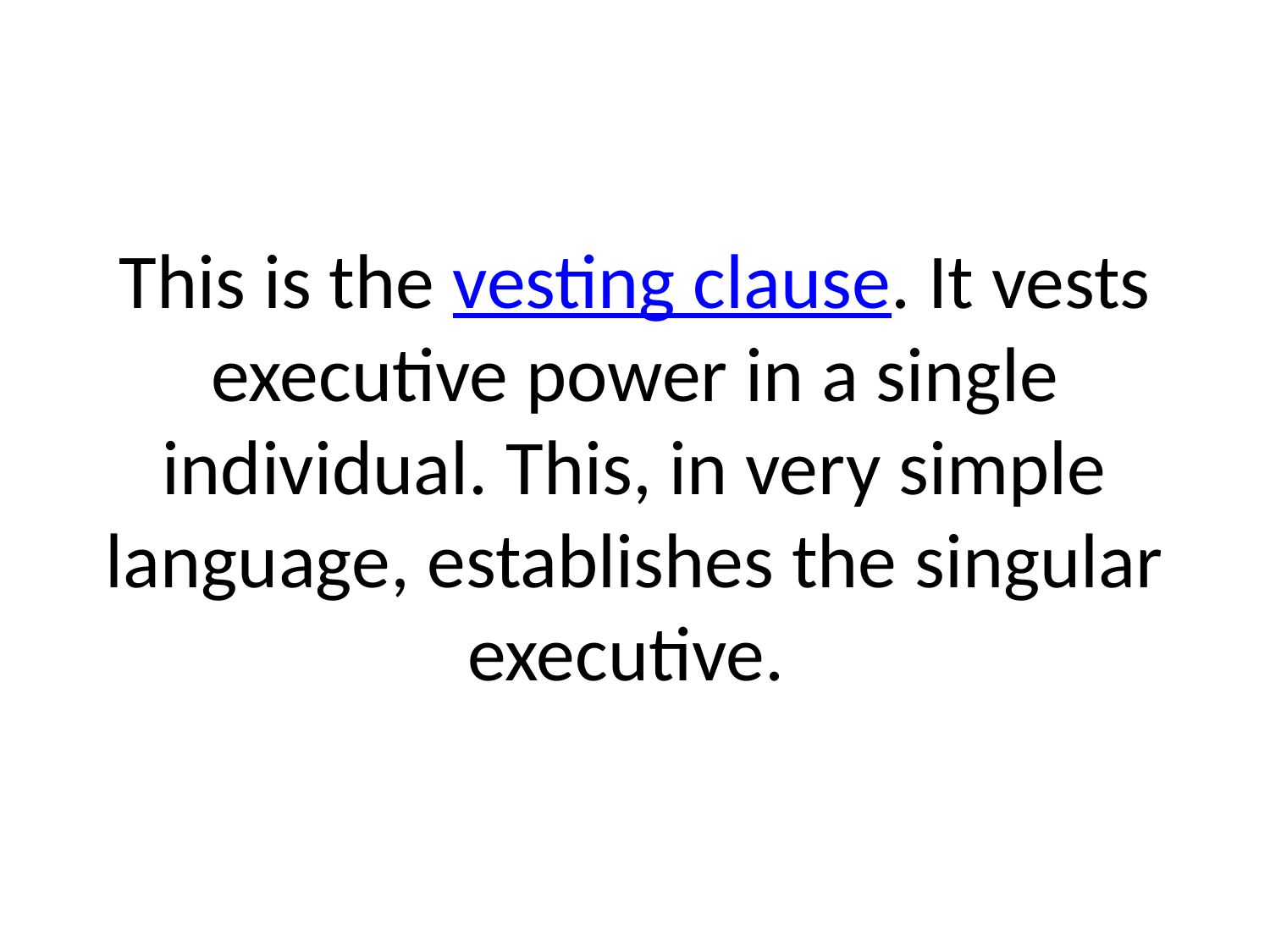

# This is the vesting clause. It vests executive power in a single individual. This, in very simple language, establishes the singular executive.